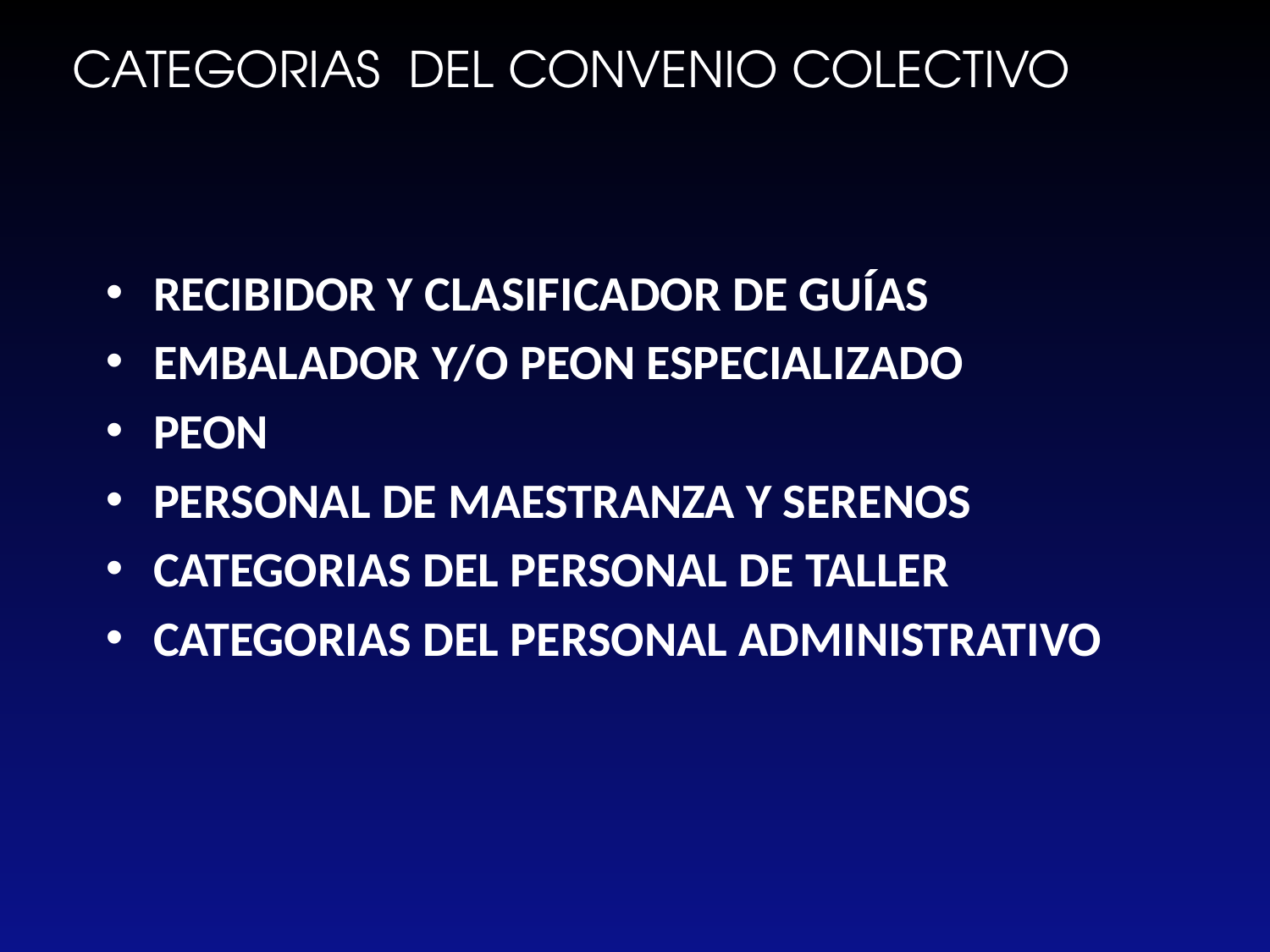

CATEGORIAS  DEL CONVENIO COLECTIVO

RECIBIDOR Y CLASIFICADOR DE GUÍAS
EMBALADOR Y/O PEON ESPECIALIZADO
PEON
PERSONAL DE MAESTRANZA Y SERENOS
CATEGORIAS DEL PERSONAL DE TALLER
CATEGORIAS DEL PERSONAL ADMINISTRATIVO